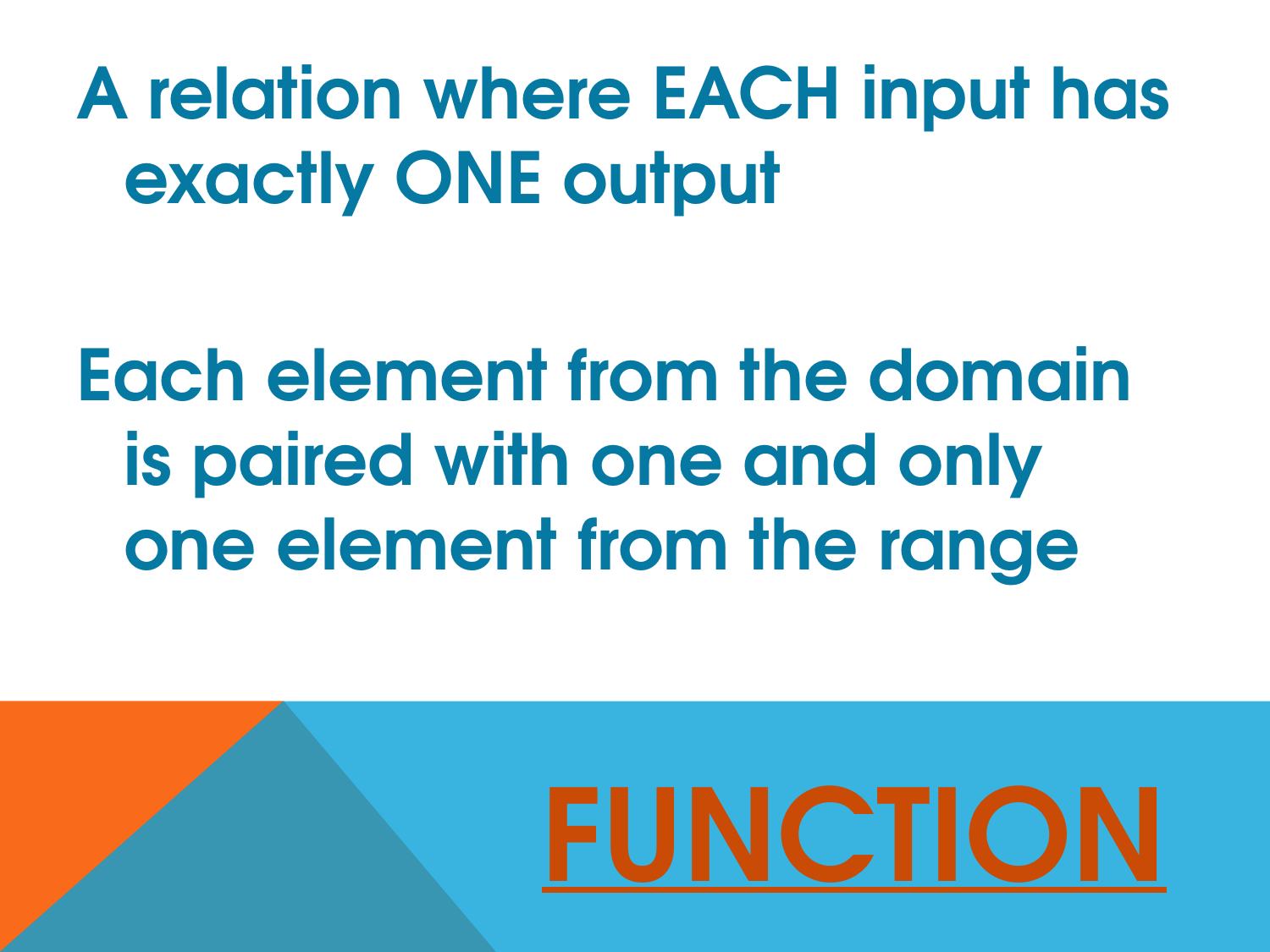

A relation where EACH input has exactly ONE output

Each element from the domain is paired with one and only one element from the range

# Function